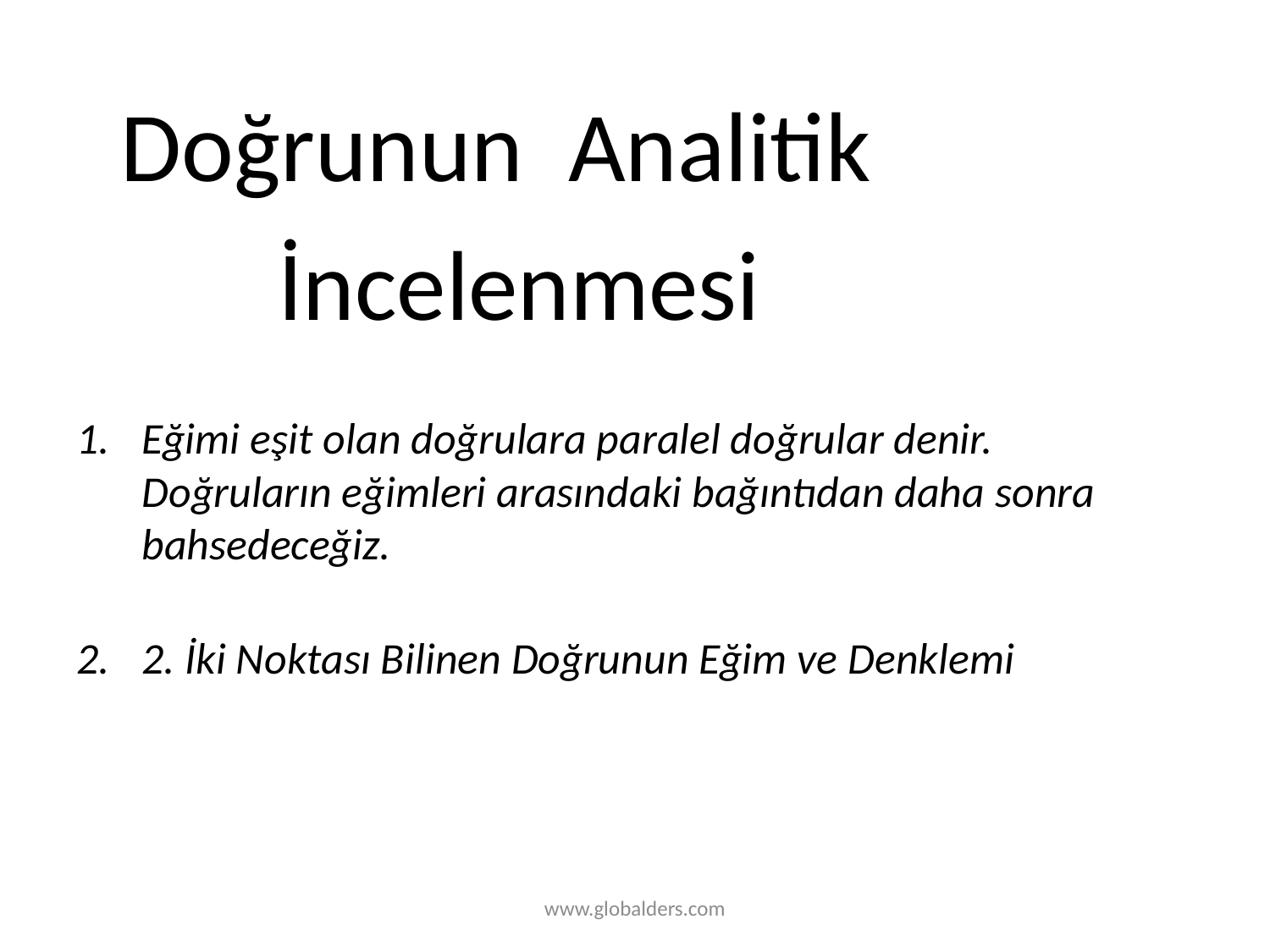

Doğrunun  Analitik
         İncelenmesi

Eğimi eşit olan doğrulara paralel doğrular denir. Doğruların eğimleri arasındaki bağıntıdan daha sonra bahsedeceğiz.
2. İki Noktası Bilinen Doğrunun Eğim ve Denklemi
www.globalders.com